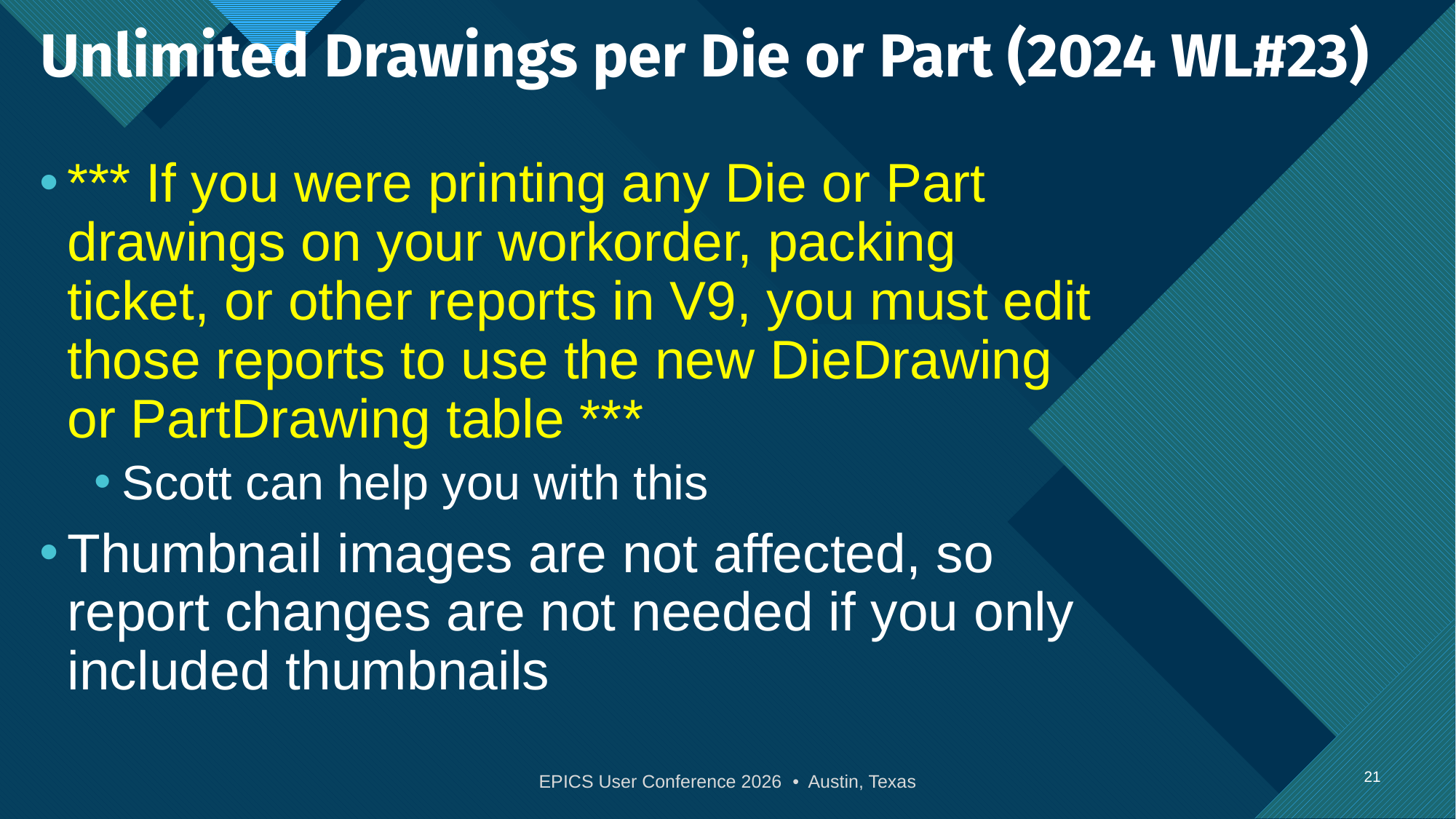

# Unlimited Drawings per Die or Part (2024 WL#23)
*** If you were printing any Die or Part drawings on your workorder, packing ticket, or other reports in V9, you must edit those reports to use the new DieDrawing or PartDrawing table ***
Scott can help you with this
Thumbnail images are not affected, so report changes are not needed if you only included thumbnails
21
EPICS User Conference 2026  •  Austin, Texas